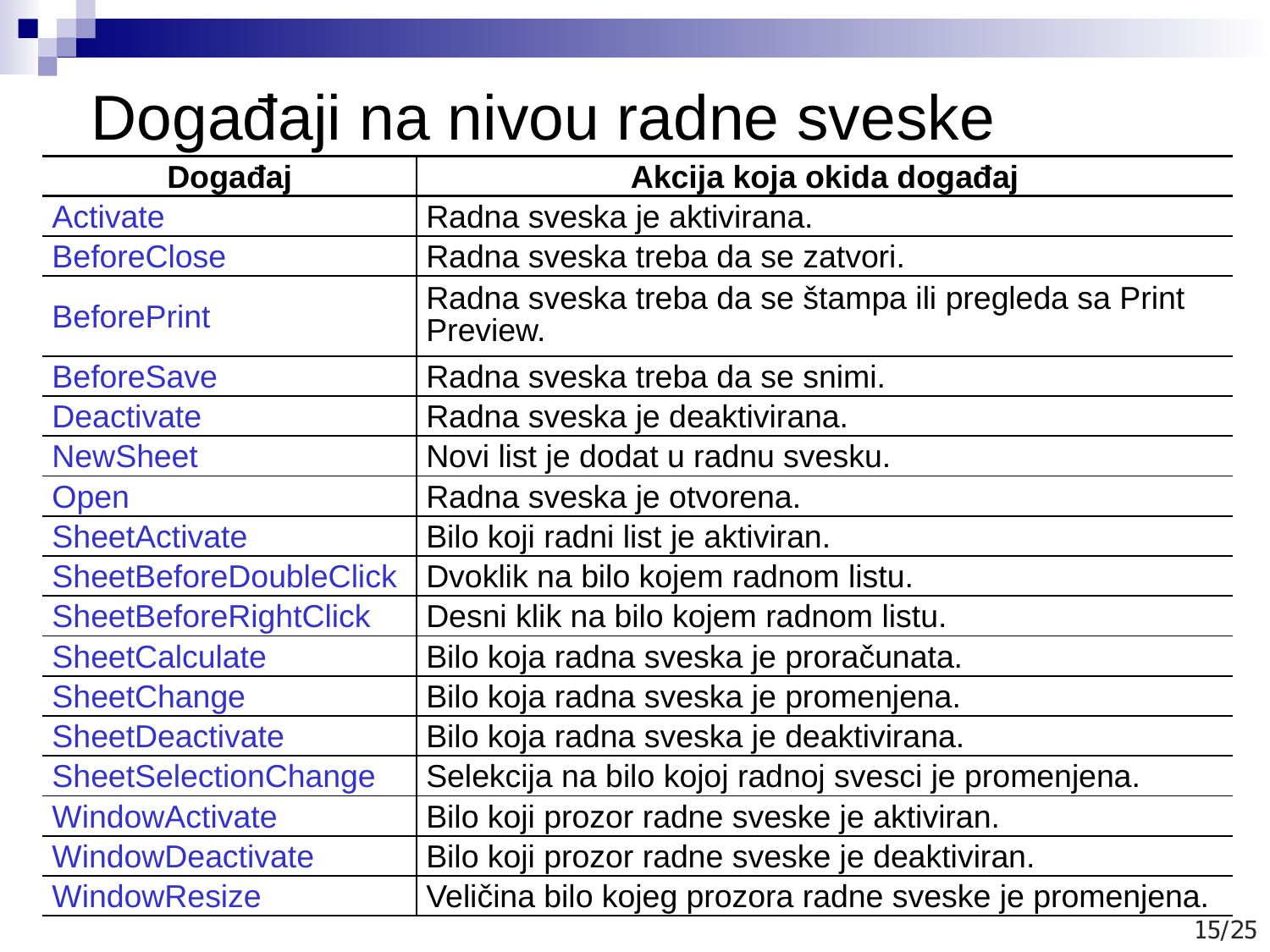

# Događaji na nivou radne sveske
| Događaj | Akcija koja okida događaj |
| --- | --- |
| Activate | Radna sveska je aktivirana. |
| BeforeClose | Radna sveska treba da se zatvori. |
| BeforePrint | Radna sveska treba da se štampa ili pregleda sa Print Preview. |
| BeforeSave | Radna sveska treba da se snimi. |
| Deactivate | Radna sveska je deaktivirana. |
| NewSheet | Novi list je dodat u radnu svesku. |
| Open | Radna sveska je otvorena. |
| SheetActivate | Bilo koji radni list je aktiviran. |
| SheetBeforeDoubleClick | Dvoklik na bilo kojem radnom listu. |
| SheetBeforeRightClick | Desni klik na bilo kojem radnom listu. |
| SheetCalculate | Bilo koja radna sveska je proračunata. |
| SheetChange | Bilo koja radna sveska je promenjena. |
| SheetDeactivate | Bilo koja radna sveska je deaktivirana. |
| SheetSelectionChange | Selekcija na bilo kojoj radnoj svesci je promenjena. |
| WindowActivate | Bilo koji prozor radne sveske je aktiviran. |
| WindowDeactivate | Bilo koji prozor radne sveske je deaktiviran. |
| WindowResize | Veličina bilo kojeg prozora radne sveske je promenjena. |
15/25